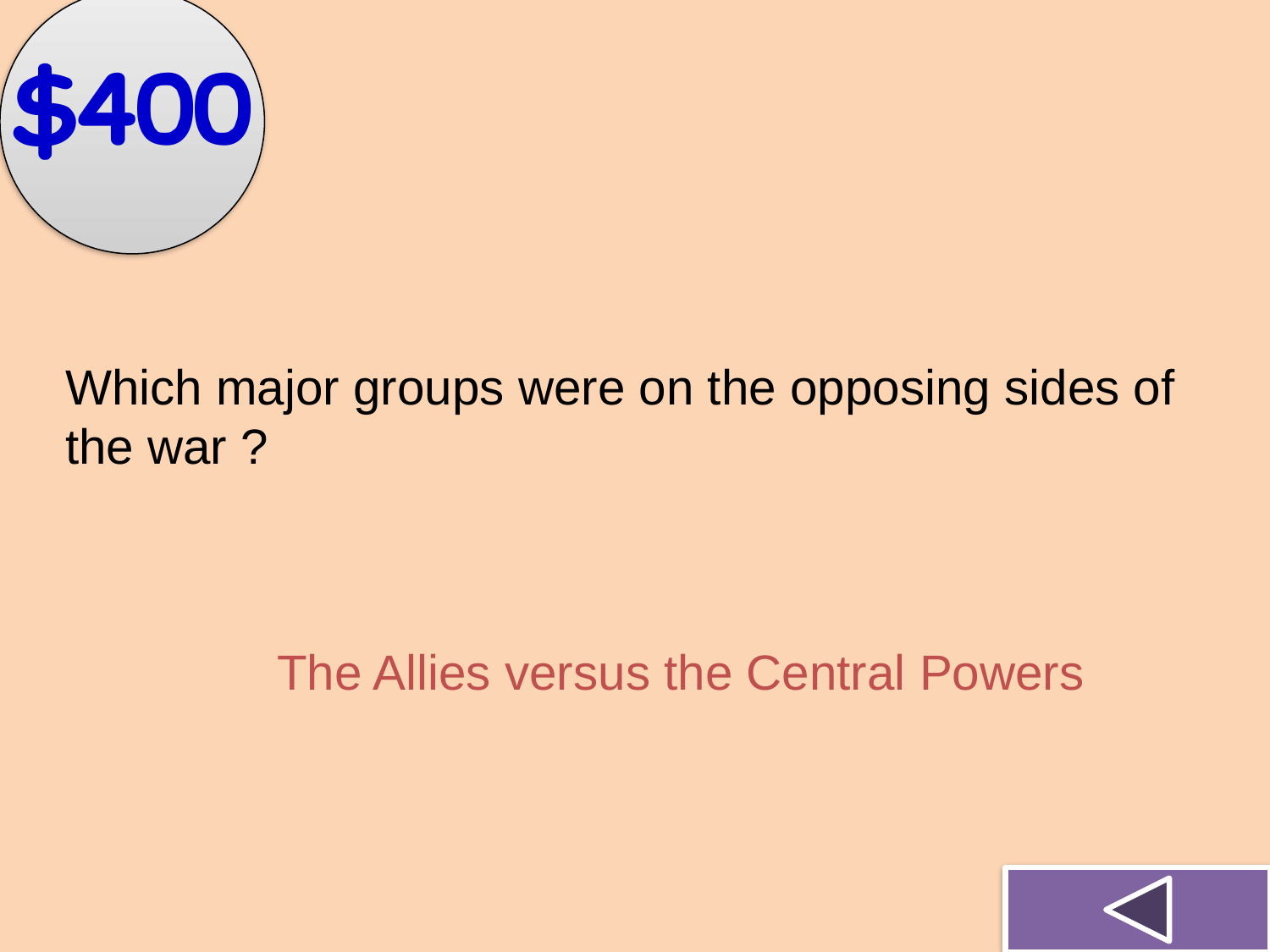

$400
Which major groups were on the opposing sides of the war ?
The Allies versus the Central Powers